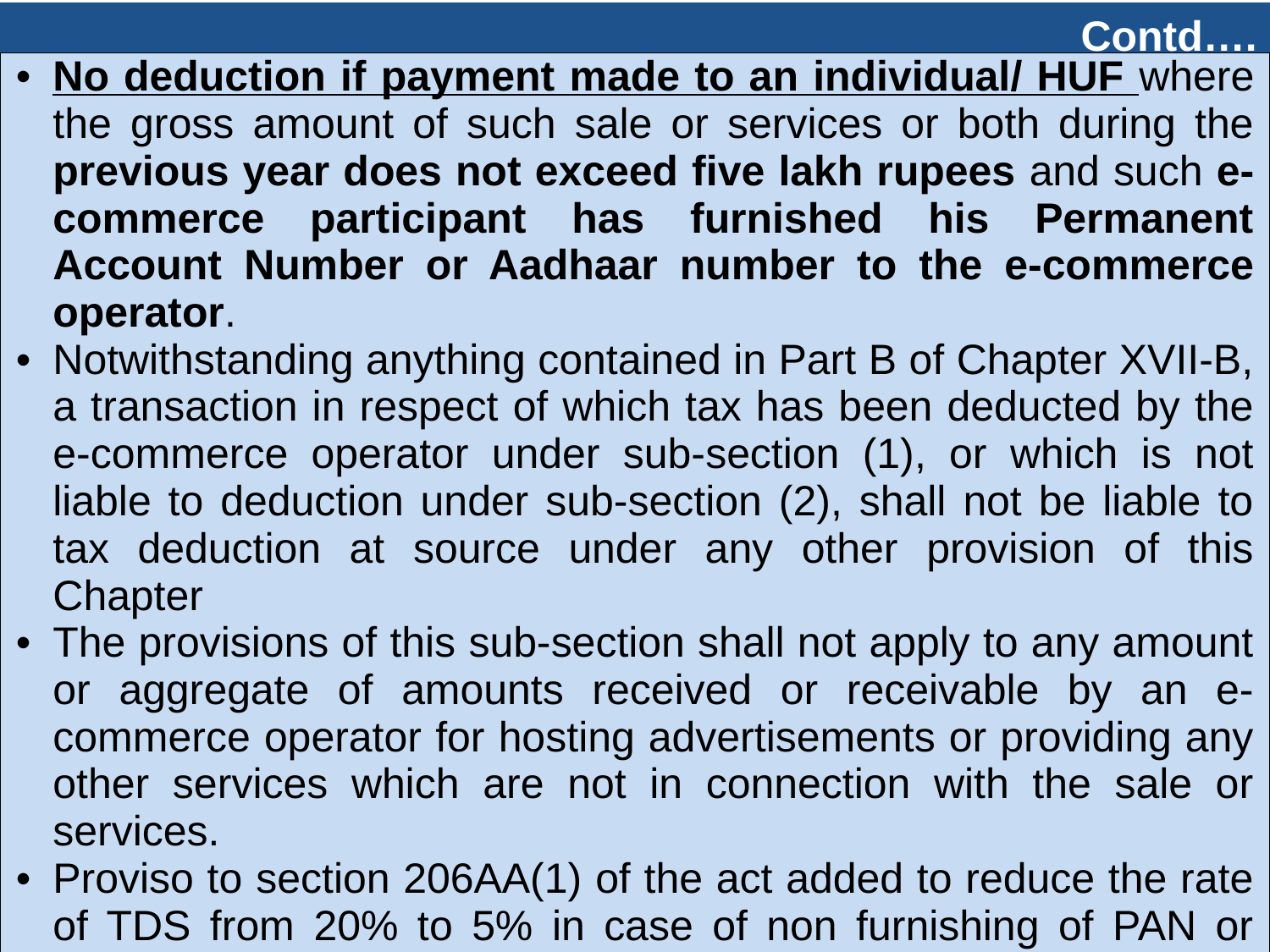

Contd….
| No deduction if payment made to an individual/ HUF where the gross amount of such sale or services or both during the previous year does not exceed five lakh rupees and such e-commerce participant has furnished his Permanent Account Number or Aadhaar number to the e-commerce operator. Notwithstanding anything contained in Part B of Chapter XVII-B, a transaction in respect of which tax has been deducted by the e-commerce operator under sub-section (1), or which is not liable to deduction under sub-section (2), shall not be liable to tax deduction at source under any other provision of this Chapter The provisions of this sub-section shall not apply to any amount or aggregate of amounts received or receivable by an e-commerce operator for hosting advertisements or providing any other services which are not in connection with the sale or services. Proviso to section 206AA(1) of the act added to reduce the rate of TDS from 20% to 5% in case of non furnishing of PAN or Aadhar by deductee in respect of the receipt falling under provisions of section 194O of the act. |
| --- |
113